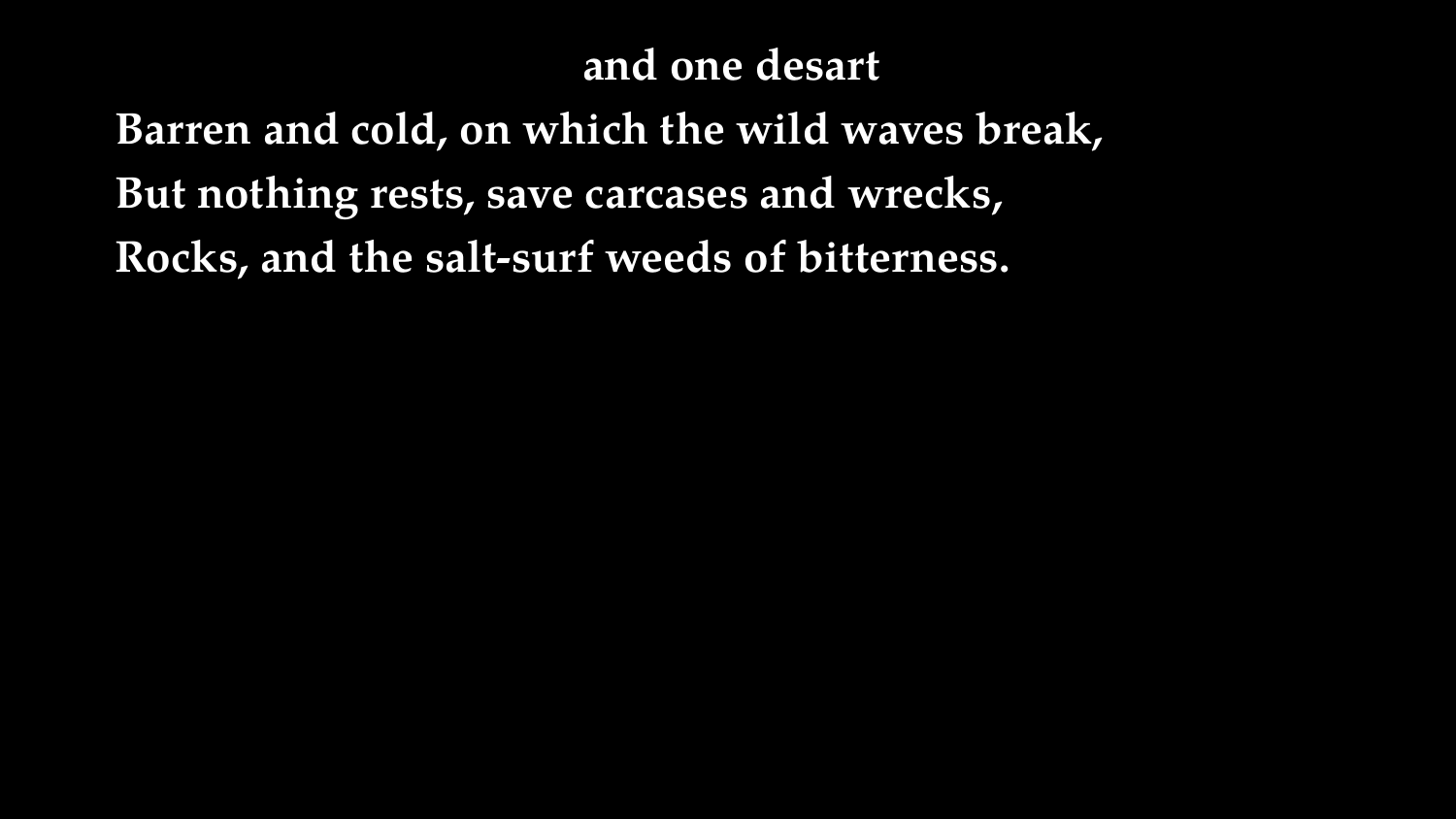

# and one desart Barren and cold, on which the wild waves break, But nothing rests, save carcases and wrecks, Rocks, and the salt-surf weeds of bitterness.